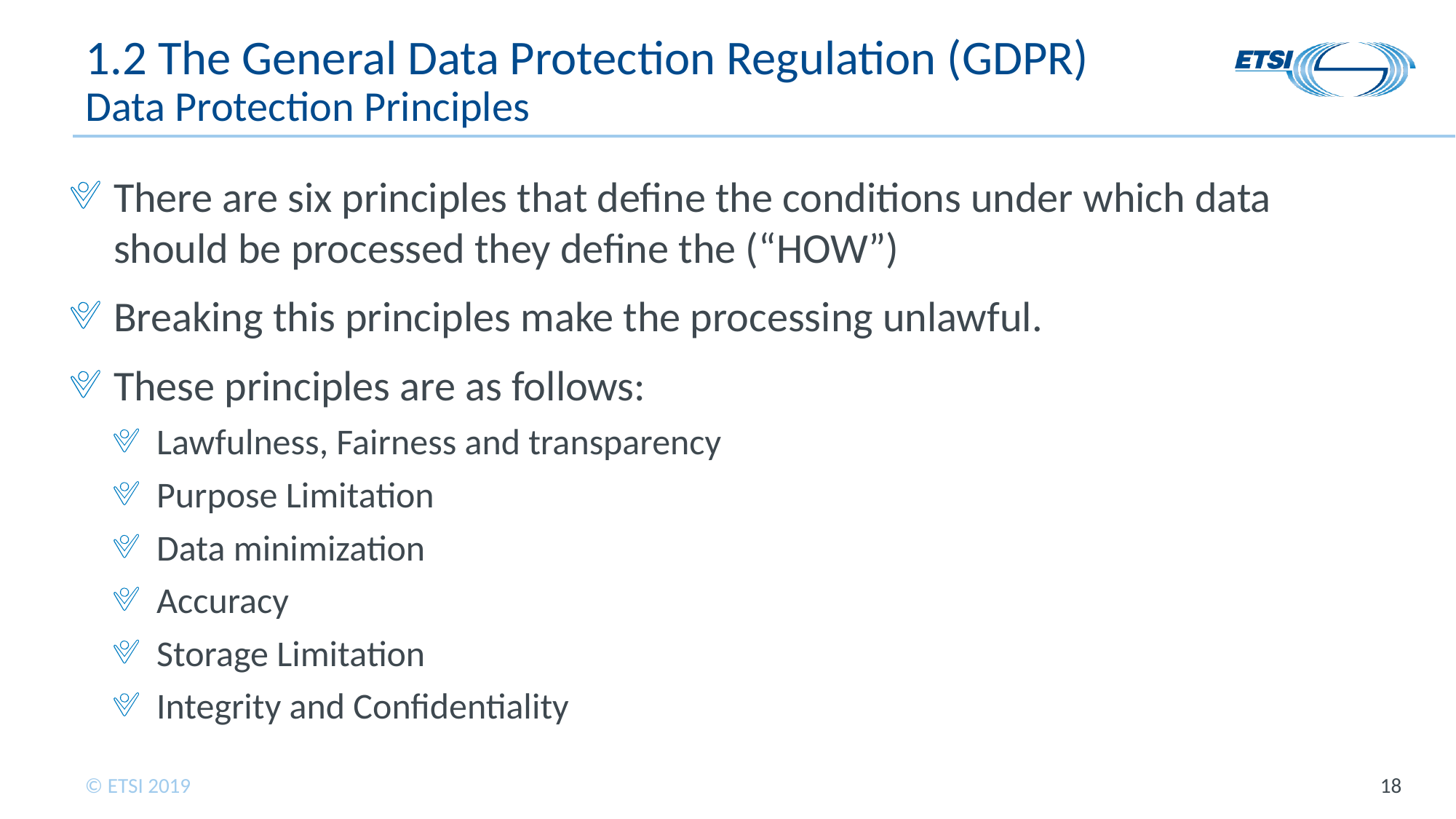

# 1.2 The General Data Protection Regulation (GDPR) Data Protection Principles
There are six principles that define the conditions under which data should be processed they define the (“HOW”)
Breaking this principles make the processing unlawful.
These principles are as follows:
Lawfulness, Fairness and transparency
Purpose Limitation
Data minimization
Accuracy
Storage Limitation
Integrity and Confidentiality